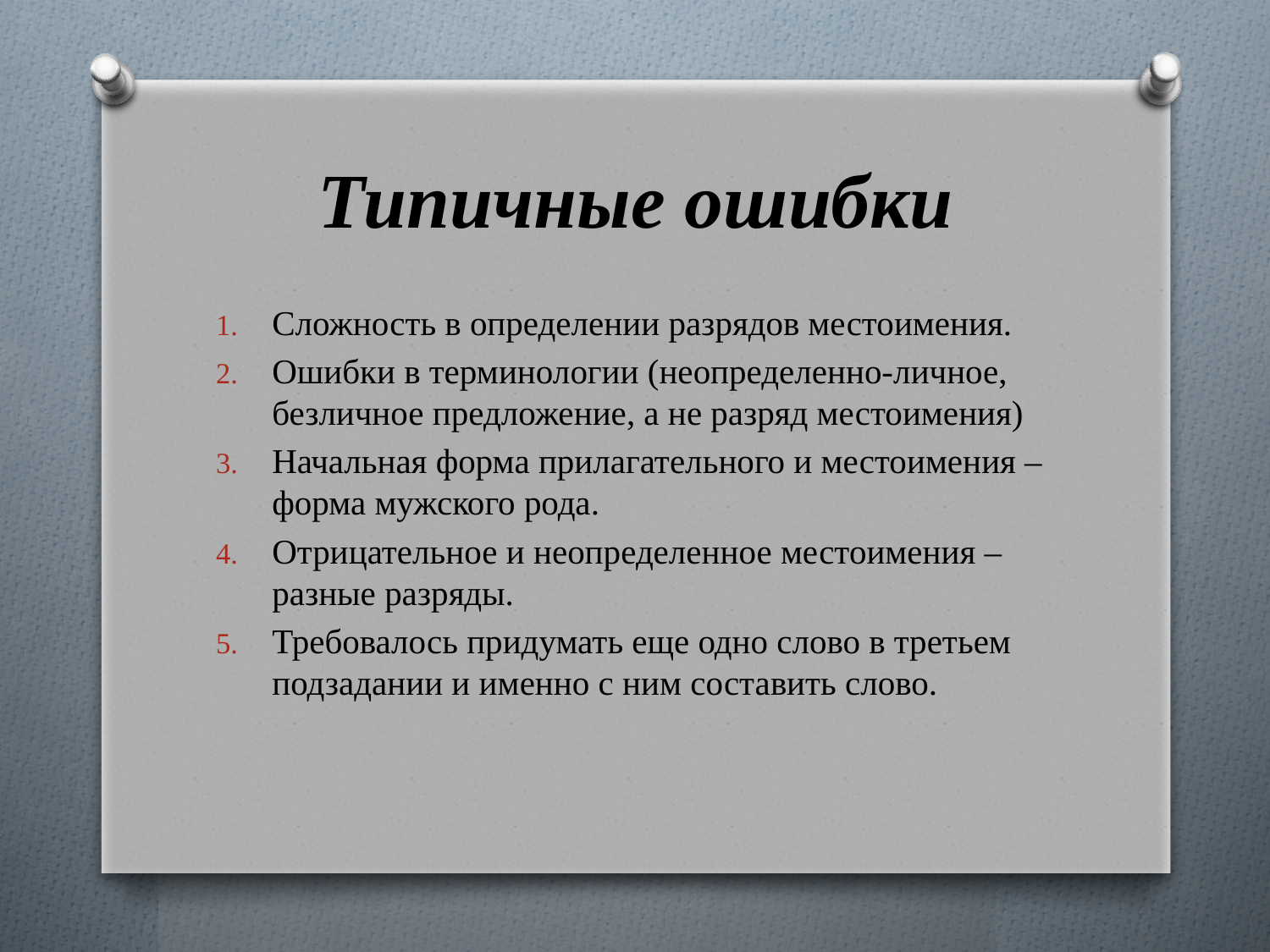

# Типичные ошибки
Сложность в определении разрядов местоимения.
Ошибки в терминологии (неопределенно-личное, безличное предложение, а не разряд местоимения)
Начальная форма прилагательного и местоимения – форма мужского рода.
Отрицательное и неопределенное местоимения – разные разряды.
Требовалось придумать еще одно слово в третьем подзадании и именно с ним составить слово.